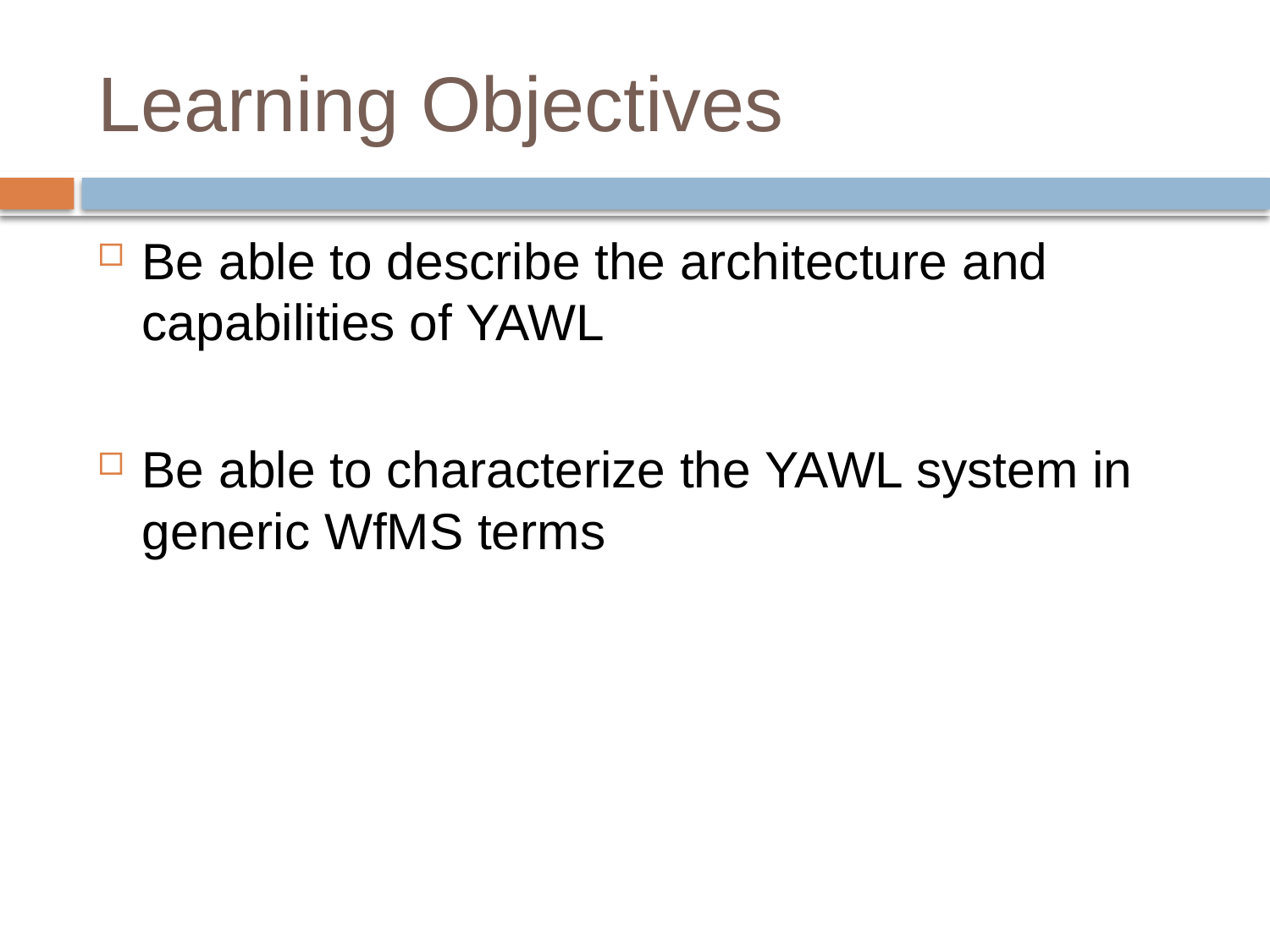

# Learning Objectives
Be able to describe the architecture and capabilities of YAWL

Be able to characterize the YAWL system in generic WfMS terms